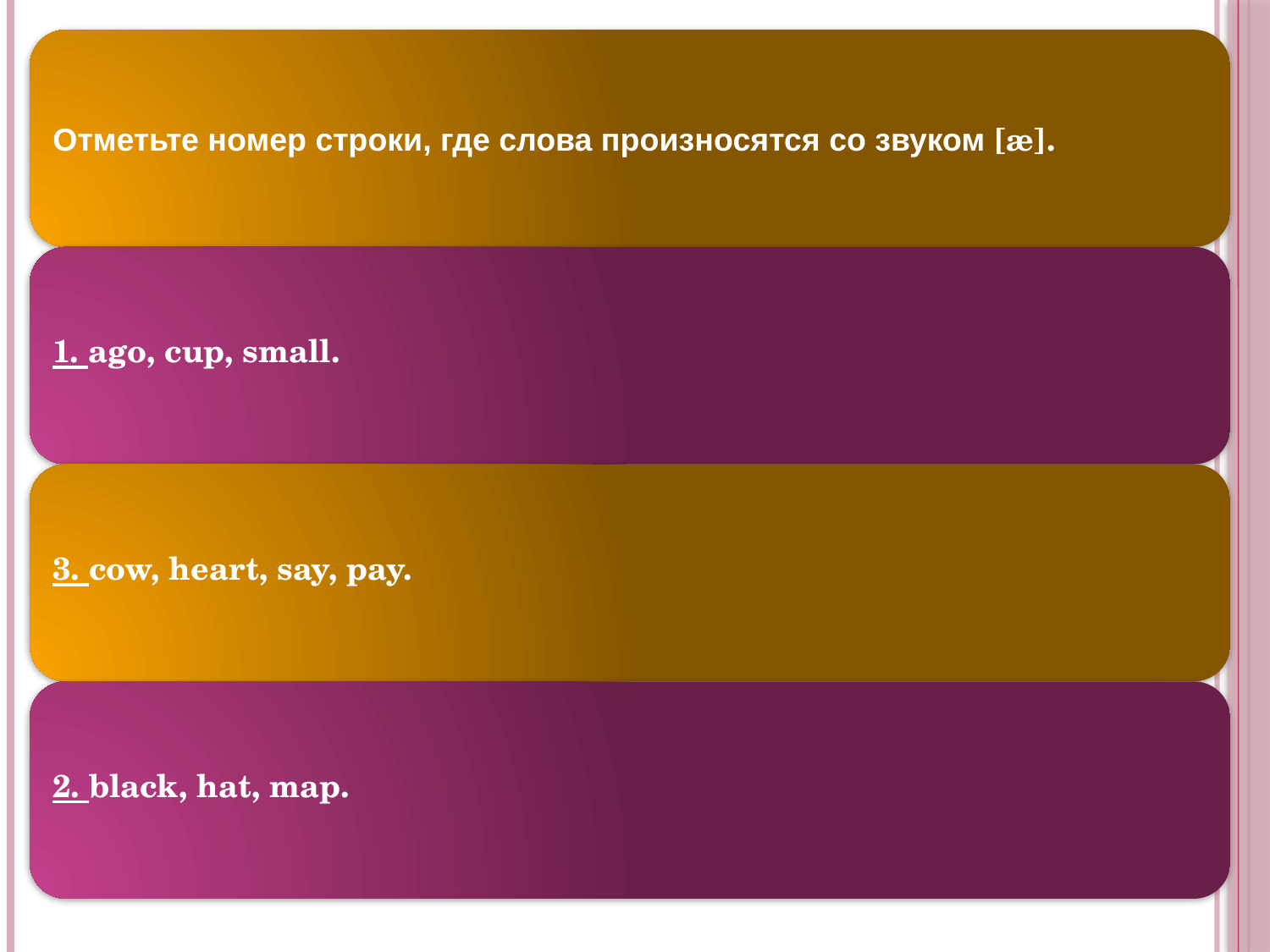

Отметьте номер строки, где слова произносятся со звуком [æ].
3. cow, heart, say, pay.
1. ago, cup, small.
2. black, hat, map.